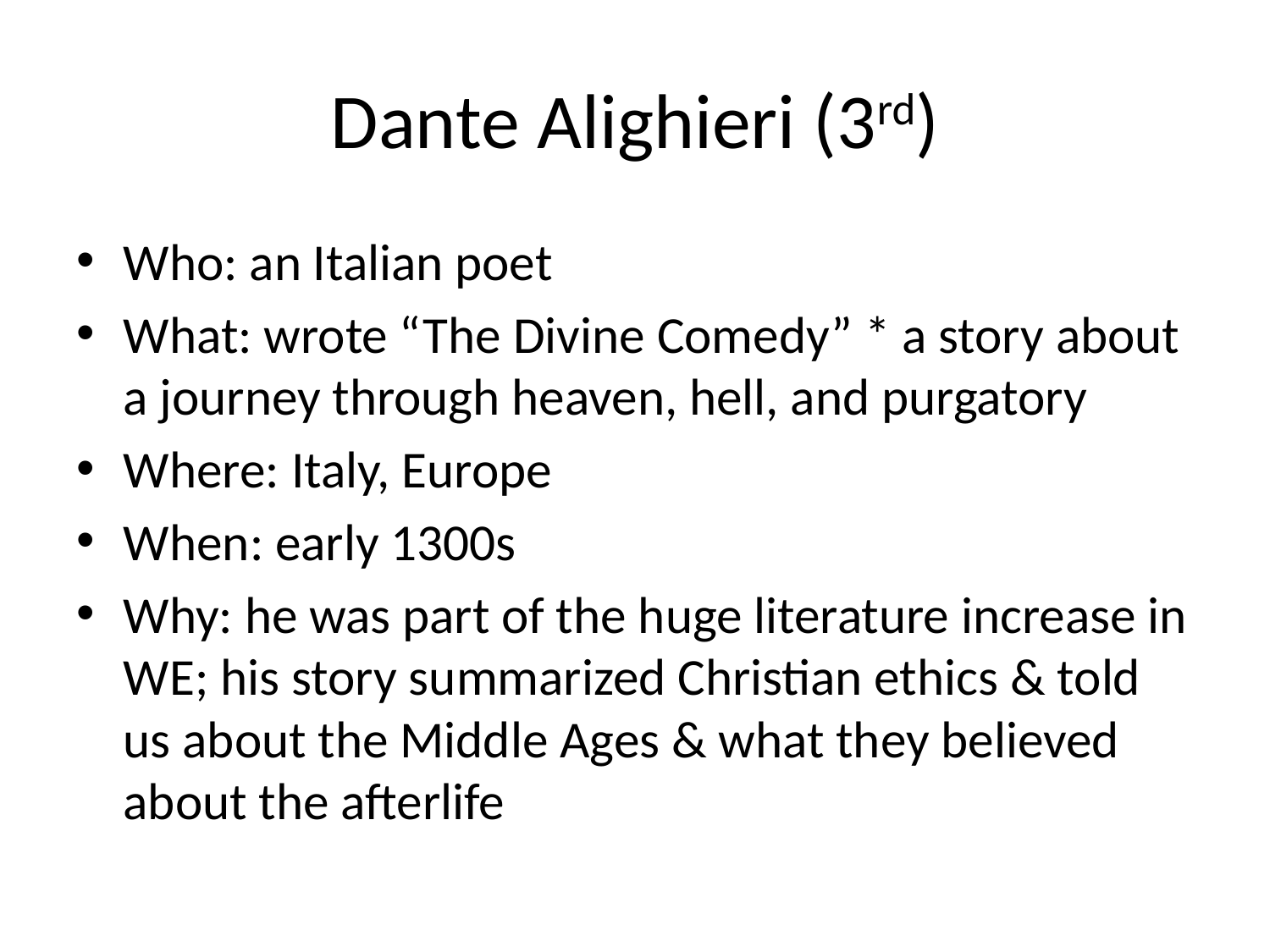

# Dante Alighieri (3rd)
Who: an Italian poet
What: wrote “The Divine Comedy” * a story about a journey through heaven, hell, and purgatory
Where: Italy, Europe
When: early 1300s
Why: he was part of the huge literature increase in WE; his story summarized Christian ethics & told us about the Middle Ages & what they believed about the afterlife